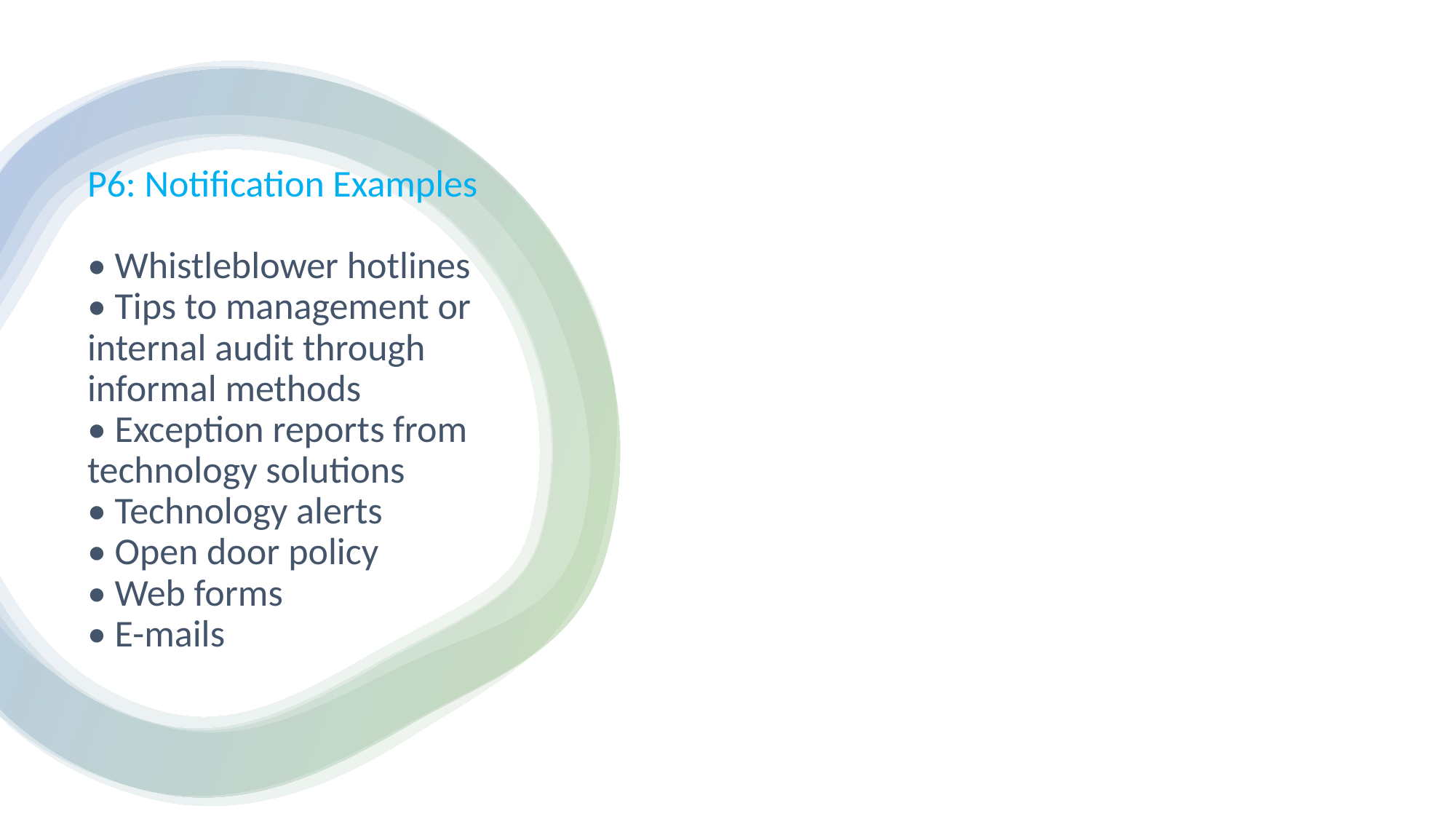

# P6: Notification Examples • Whistleblower hotlines • Tips to management or internal audit through informal methods • Exception reports from technology solutions • Technology alerts • Open door policy • Web forms • E-mails